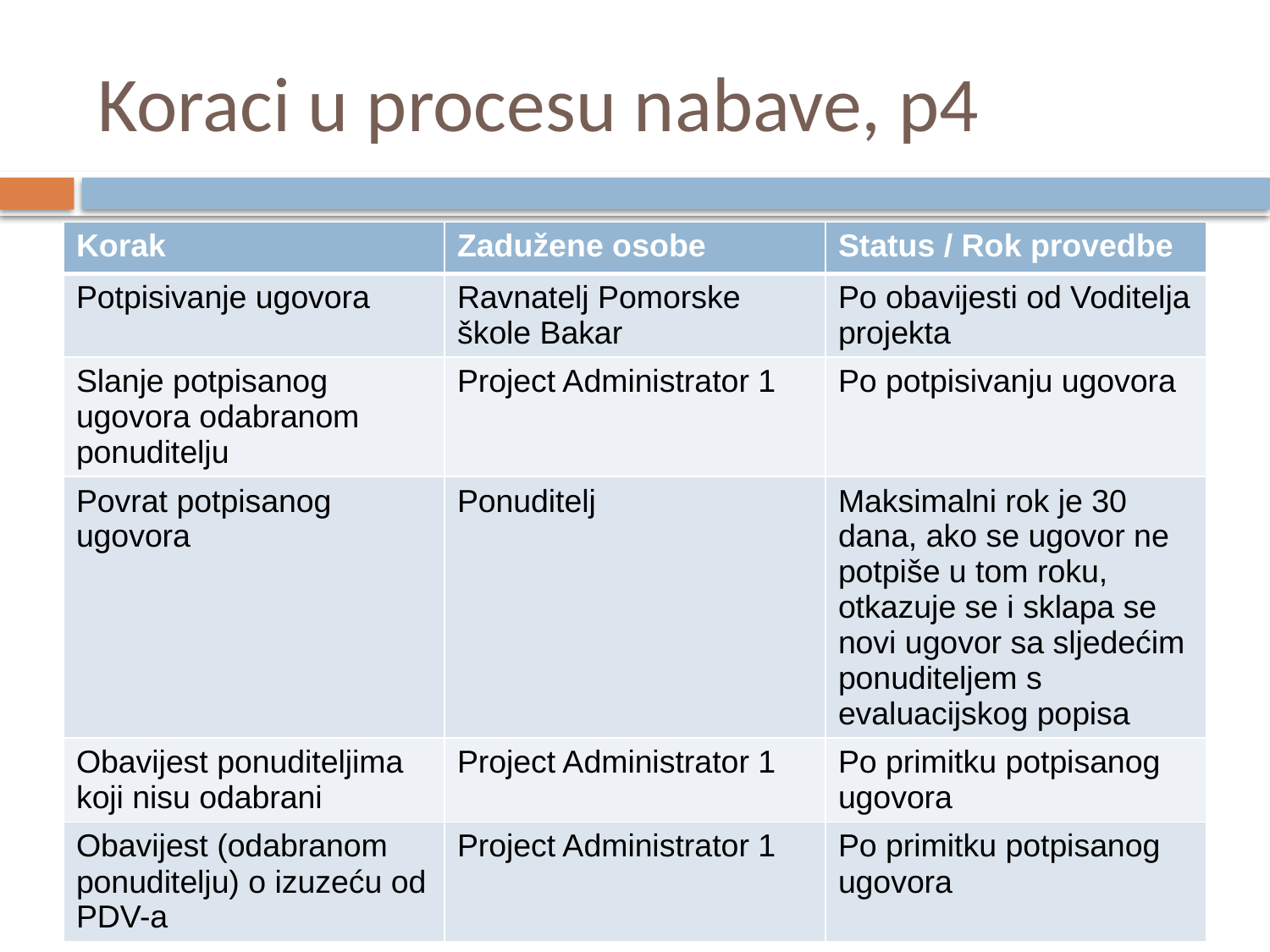

# Koraci u procesu nabave, p4
| Korak | Zadužene osobe | Status / Rok provedbe |
| --- | --- | --- |
| Potpisivanje ugovora | Ravnatelj Pomorske škole Bakar | Po obavijesti od Voditelja projekta |
| Slanje potpisanog ugovora odabranom ponuditelju | Project Administrator 1 | Po potpisivanju ugovora |
| Povrat potpisanog ugovora | Ponuditelj | Maksimalni rok je 30 dana, ako se ugovor ne potpiše u tom roku, otkazuje se i sklapa se novi ugovor sa sljedećim ponuditeljem s evaluacijskog popisa |
| Obavijest ponuditeljima koji nisu odabrani | Project Administrator 1 | Po primitku potpisanog ugovora |
| Obavijest (odabranom ponuditelju) o izuzeću od PDV-a | Project Administrator 1 | Po primitku potpisanog ugovora |